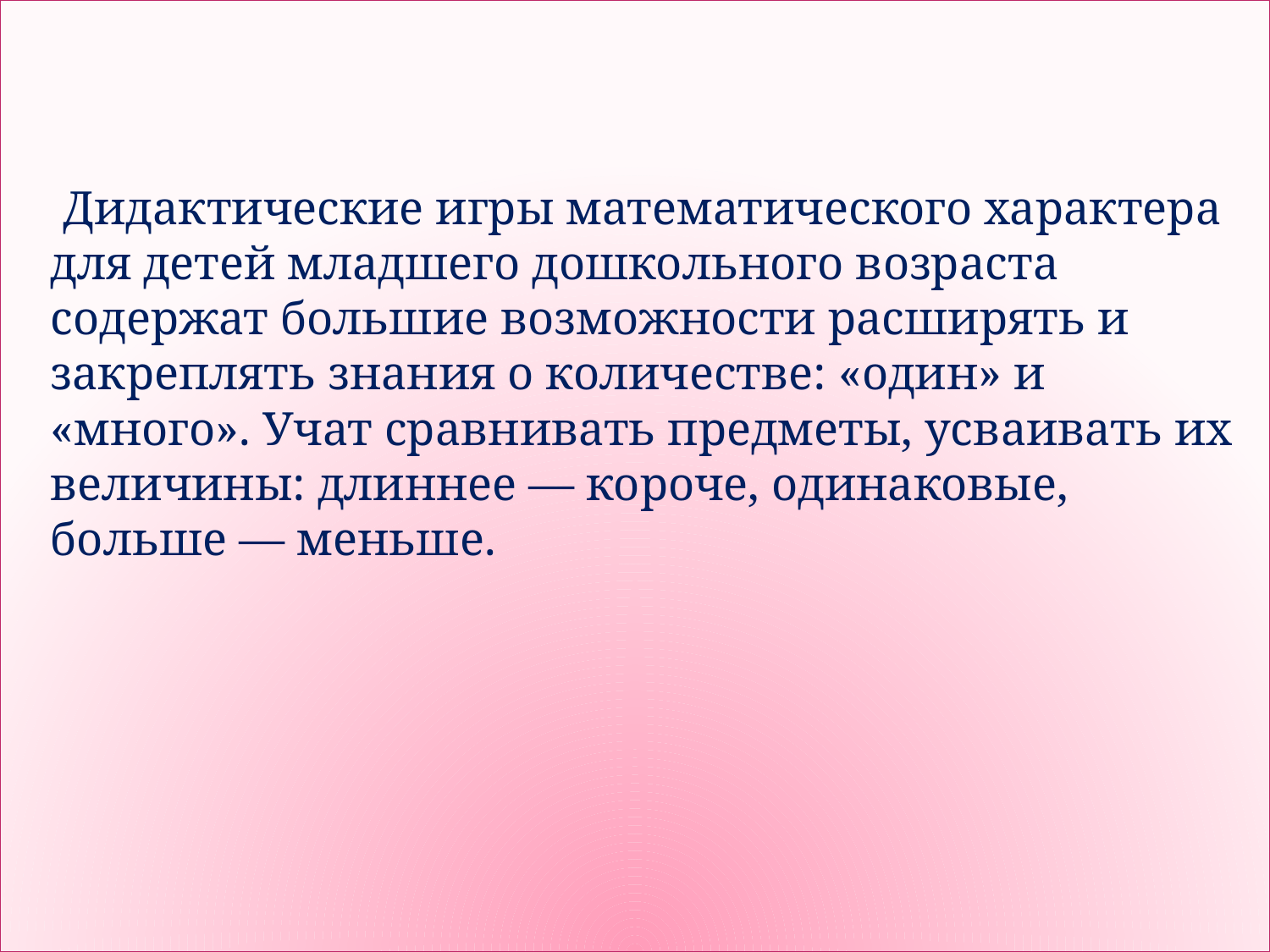

Дидактические игры математического характера для детей младшего дошкольного возраста содержат большие возможности расширять и закреплять знания о количестве: «один» и «много». Учат сравнивать предметы, усваивать их величины: длиннее — короче, одинаковые, больше — меньше.
#